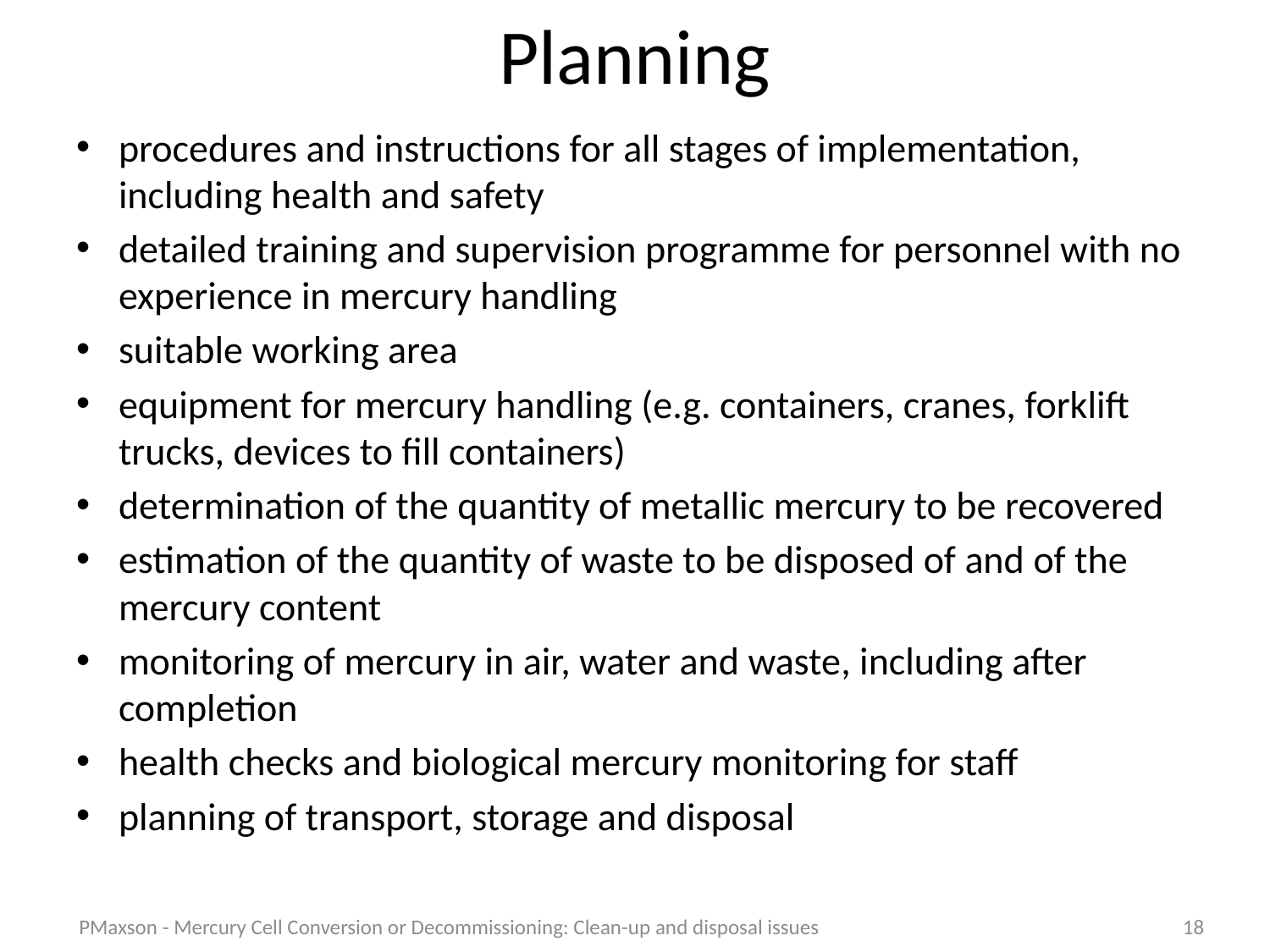

# Planning
procedures and instructions for all stages of implementation, including health and safety
detailed training and supervision programme for personnel with no experience in mercury handling
suitable working area
equipment for mercury handling (e.g. containers, cranes, forklift trucks, devices to fill containers)
determination of the quantity of metallic mercury to be recovered
estimation of the quantity of waste to be disposed of and of the mercury content
monitoring of mercury in air, water and waste, including after completion
health checks and biological mercury monitoring for staff
planning of transport, storage and disposal

PMaxson - Mercury Cell Conversion or Decommissioning: Clean-up and disposal issues
18